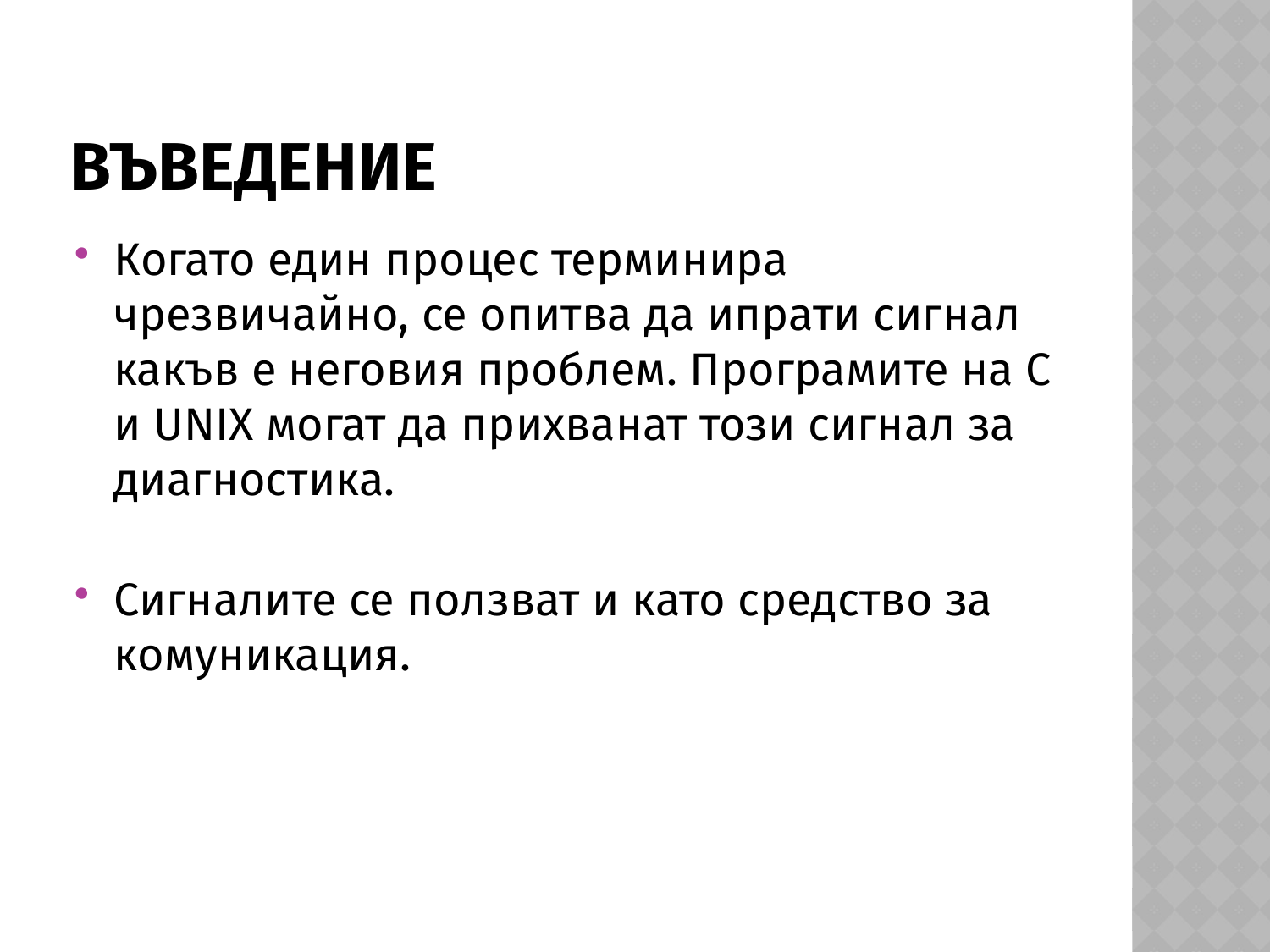

# Въведение
Когато един процес терминира чрезвичайно, се опитва да ипрати сигнал какъв е неговия проблем. Програмите на C и UNIX могат да прихванат този сигнал за диагностика.
Сигналите се ползват и като средство за комуникация.